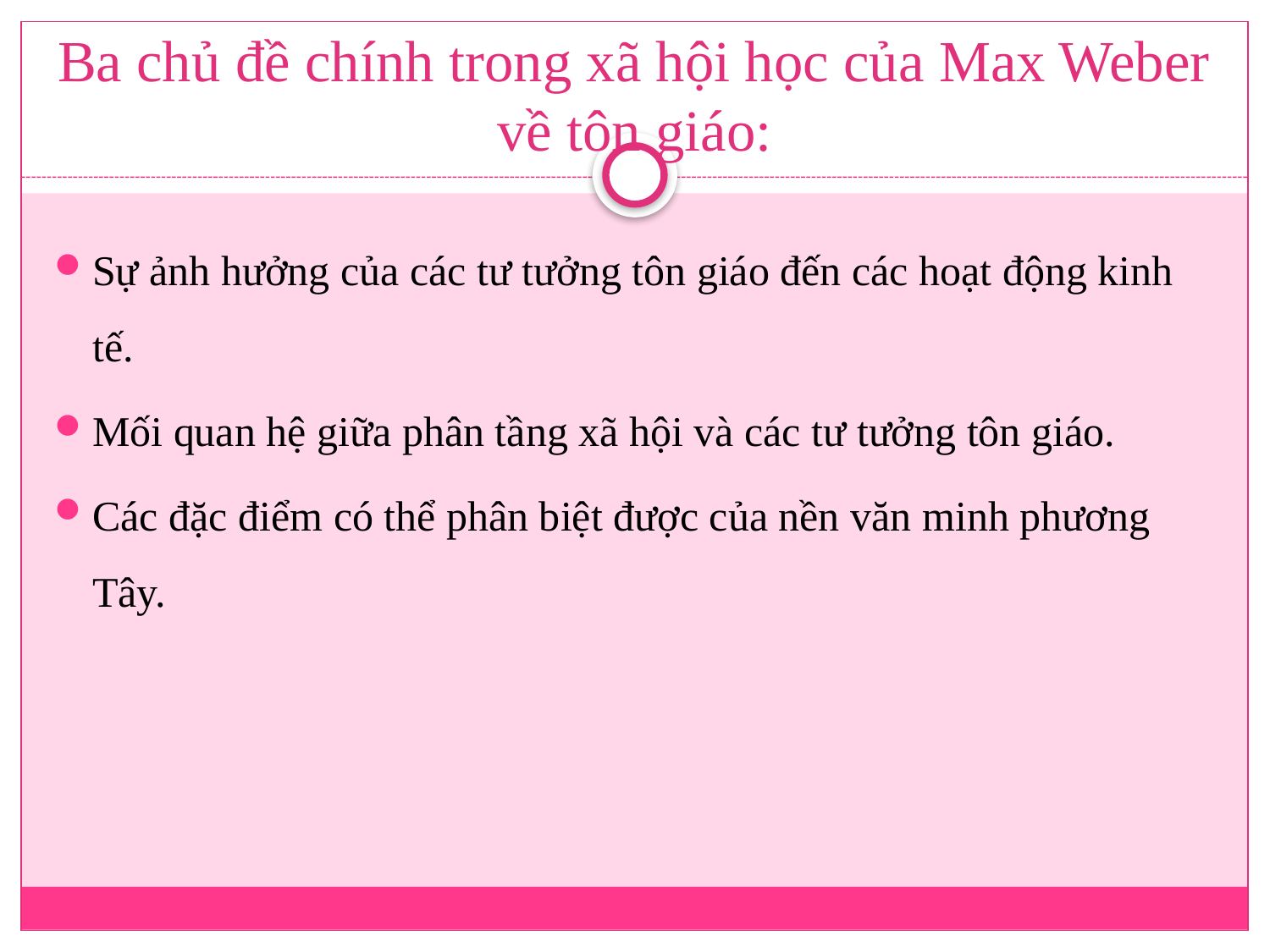

# Ba chủ đề chính trong xã hội học của Max Weber về tôn giáo:
Sự ảnh hưởng của các tư tưởng tôn giáo đến các hoạt động kinh tế.
Mối quan hệ giữa phân tầng xã hội và các tư tưởng tôn giáo.
Các đặc điểm có thể phân biệt được của nền văn minh phương Tây.